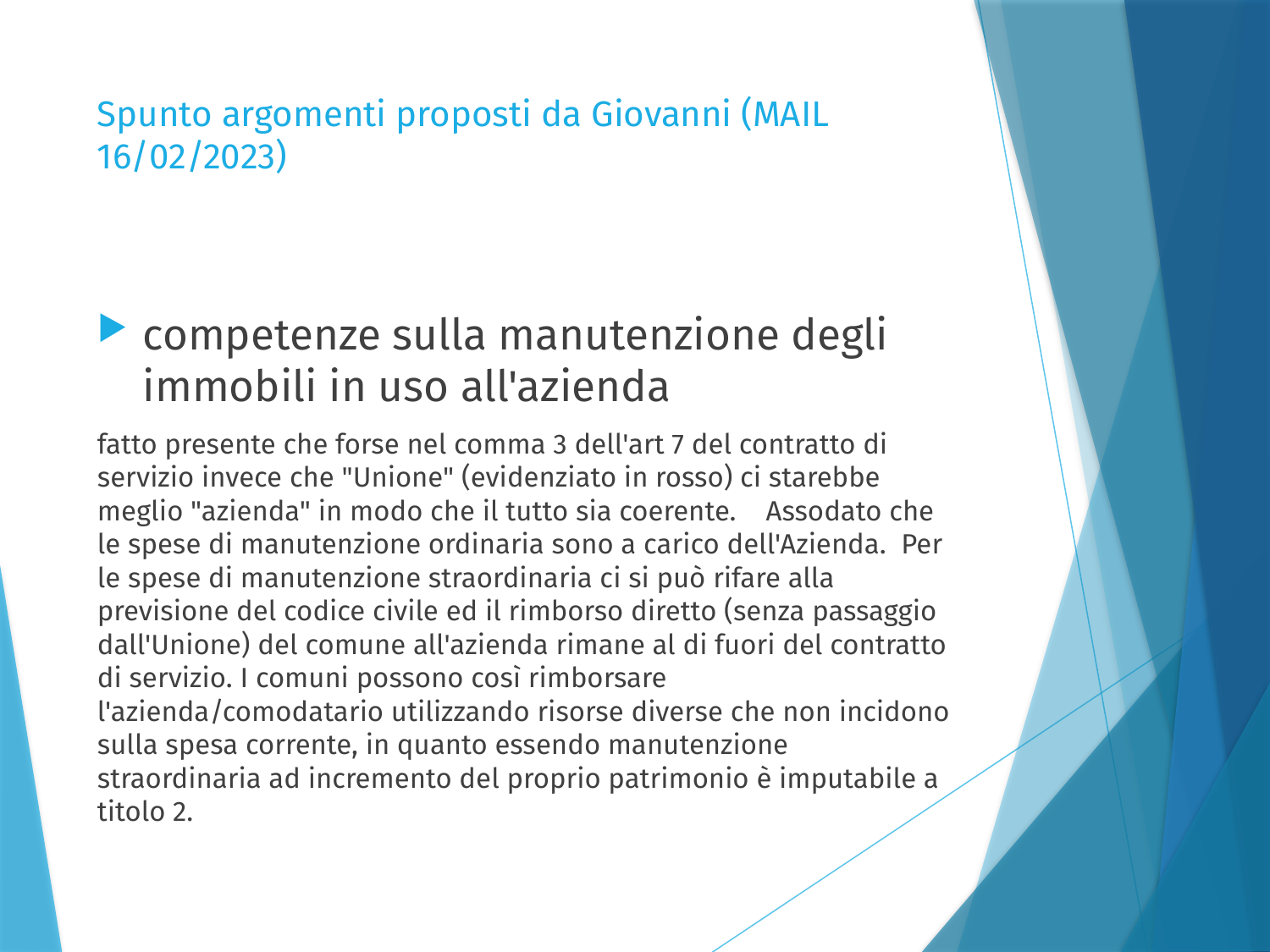

# Spunto argomenti proposti da Giovanni (MAIL 16/02/2023)
competenze sulla manutenzione degli immobili in uso all'azienda
fatto presente che forse nel comma 3 dell'art 7 del contratto di servizio invece che "Unione" (evidenziato in rosso) ci starebbe meglio "azienda" in modo che il tutto sia coerente.    Assodato che le spese di manutenzione ordinaria sono a carico dell'Azienda.  Per le spese di manutenzione straordinaria ci si può rifare alla previsione del codice civile ed il rimborso diretto (senza passaggio dall'Unione) del comune all'azienda rimane al di fuori del contratto di servizio. I comuni possono così rimborsare l'azienda/comodatario utilizzando risorse diverse che non incidono sulla spesa corrente, in quanto essendo manutenzione straordinaria ad incremento del proprio patrimonio è imputabile a titolo 2.